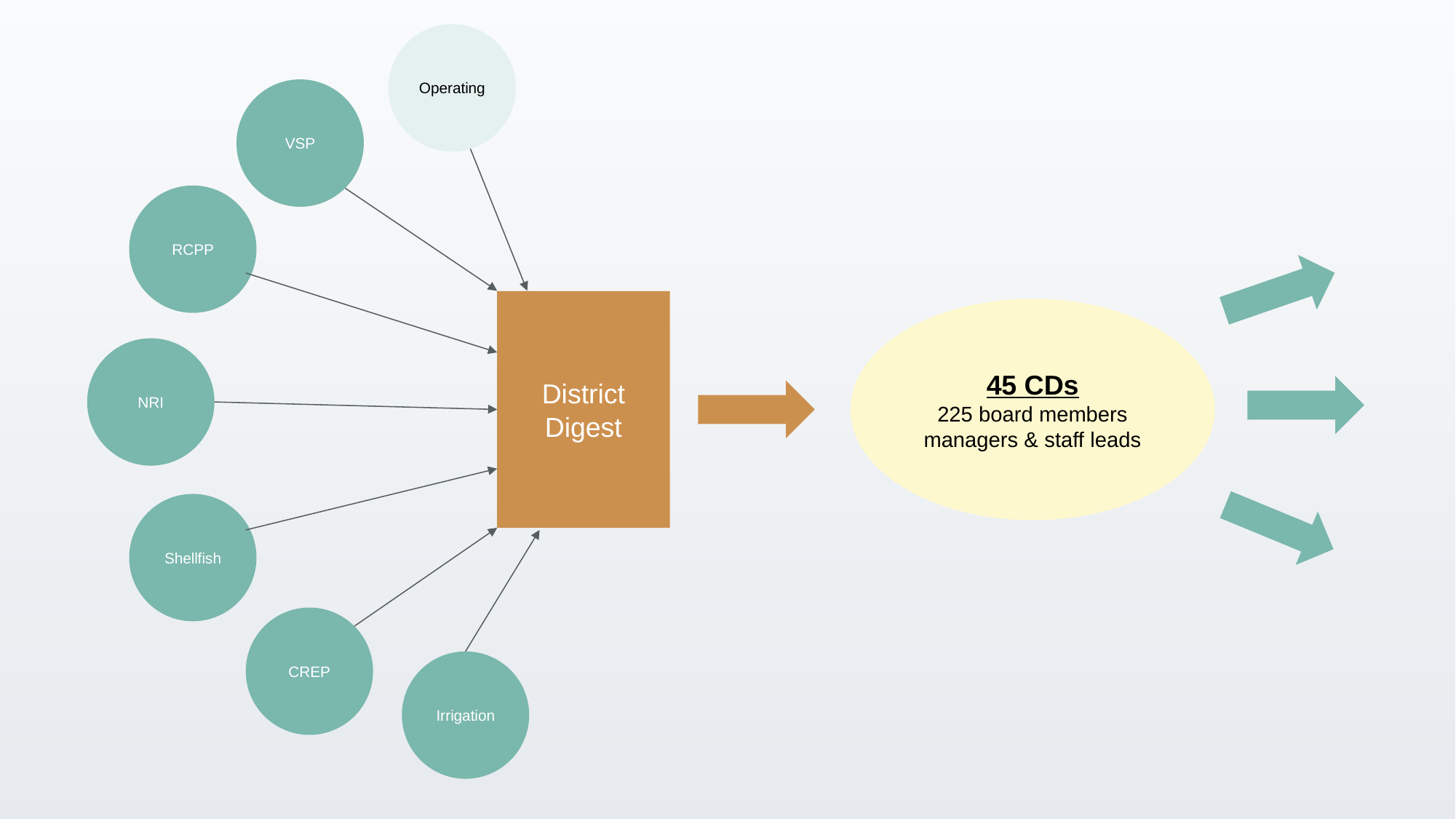

Operating
VSP
RCPP

District Digest
45 CDs
225 board members
managers & staff leads
NRI

Shellfish

CREP
Irrigation